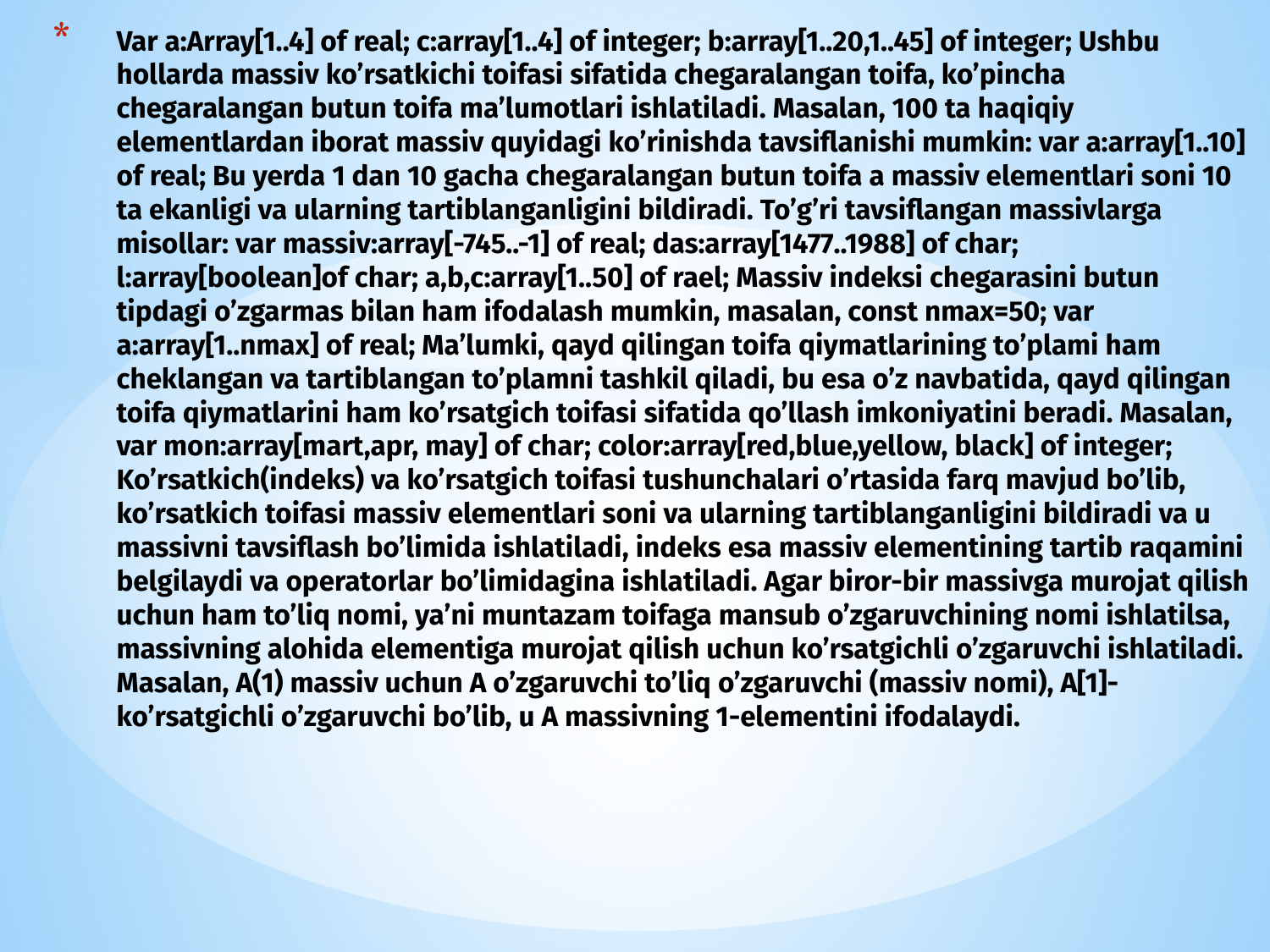

# Var a:Array[1..4] of real; c:array[1..4] of integer; b:array[1..20,1..45] of integer; Ushbu hollarda massiv ko’rsatkichi toifasi sifatida chegaralangan toifa, ko’pincha chegaralangan butun toifa ma’lumotlari ishlatiladi. Masalan, 100 ta haqiqiy elementlardan iborat massiv quyidagi ko’rinishda tavsiflanishi mumkin: var a:array[1..10] of real; Bu yerda 1 dan 10 gacha chegaralangan butun toifa a massiv elementlari soni 10 ta ekanligi va ularning tartiblanganligini bildiradi. To’g’ri tavsiflangan massivlarga misollar: var massiv:array[-745..-1] of real; das:array[1477..1988] of char; l:array[boolean]of char; a,b,c:array[1..50] of rael; Massiv indeksi chegarasini butun tipdagi o’zgarmas bilan ham ifodalash mumkin, masalan, const nmax=50; var a:array[1..nmax] of real; Ma’lumki, qayd qilingan toifa qiymatlarining to’plami ham cheklangan va tartiblangan to’plamni tashkil qiladi, bu esa o’z navbatida, qayd qilingan toifa qiymatlarini ham ko’rsatgich toifasi sifatida qo’llash imkoniyatini beradi. Masalan, var mon:array[mart,apr, may] of char; color:array[red,blue,yellow, black] of integer; Ko’rsatkich(indeks) va ko’rsatgich toifasi tushunchalari o’rtasida farq mavjud bo’lib, ko’rsatkich toifasi massiv elementlari soni va ularning tartiblanganligini bildiradi va u massivni tavsiflash bo’limida ishlatiladi, indeks esa massiv elementining tartib raqamini belgilaydi va operatorlar bo’limidagina ishlatiladi. Agar biror-bir massivga murojat qilish uchun ham to’liq nomi, ya’ni muntazam toifaga mansub o’zgaruvchining nomi ishlatilsa, massivning alohida elementiga murojat qilish uchun ko’rsatgichli o’zgaruvchi ishlatiladi. Masalan, A(1) massiv uchun A o’zgaruvchi to’liq o’zgaruvchi (massiv nomi), A[1]- ko’rsatgichli o’zgaruvchi bo’lib, u A massivning 1-elementini ifodalaydi.